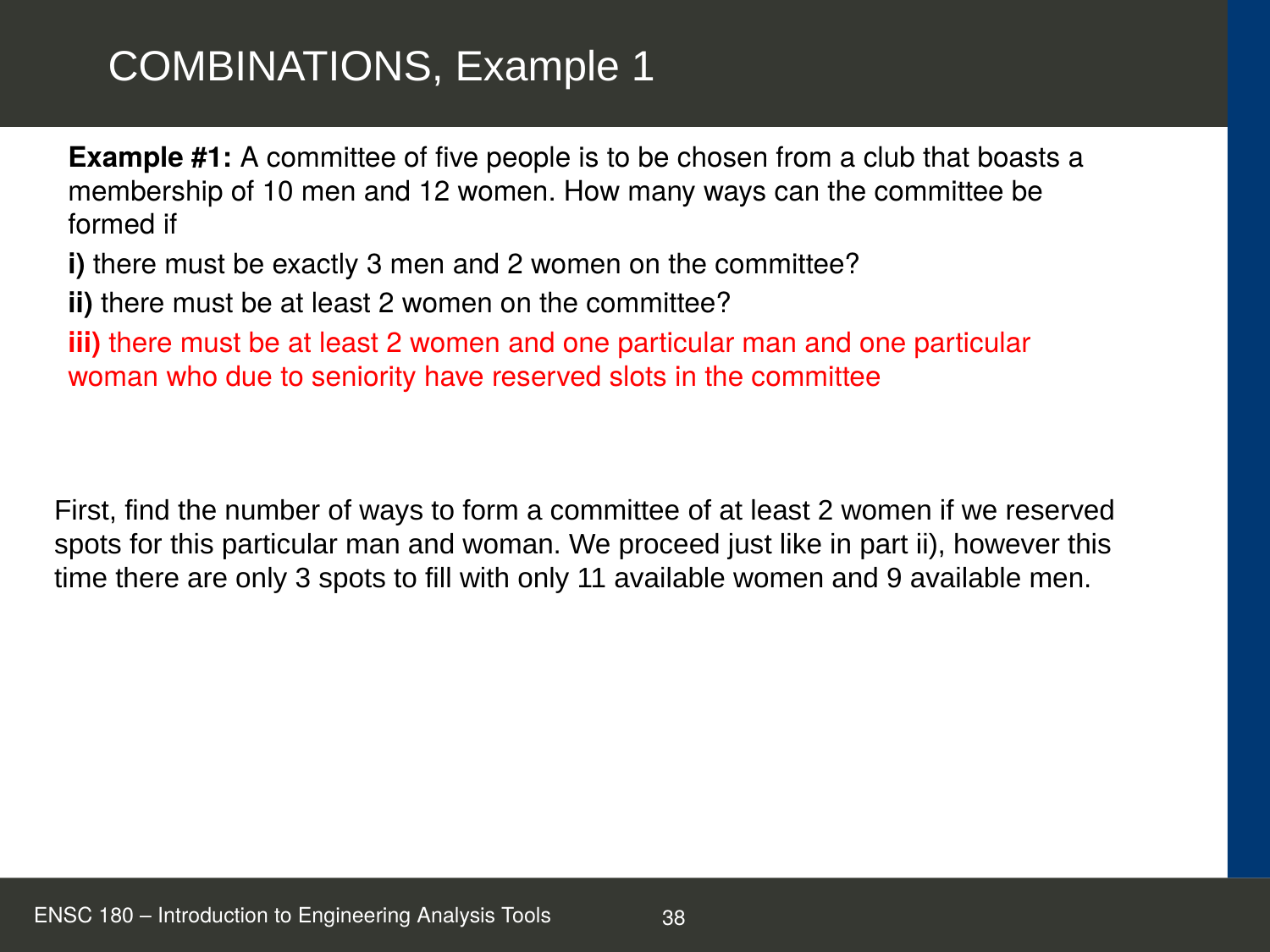

# COMBINATIONS, Example 1
Example #1: A committee of five people is to be chosen from a club that boasts a membership of 10 men and 12 women. How many ways can the committee be formed if
i) there must be exactly 3 men and 2 women on the committee?
ii) there must be at least 2 women on the committee?
iii) there must be at least 2 women and one particular man and one particular woman who due to seniority have reserved slots in the committee

First, find the number of ways to form a committee of at least 2 women if we reserved spots for this particular man and woman. We proceed just like in part ii), however this time there are only 3 spots to fill with only 11 available women and 9 available men.
ENSC 180 – Introduction to Engineering Analysis Tools